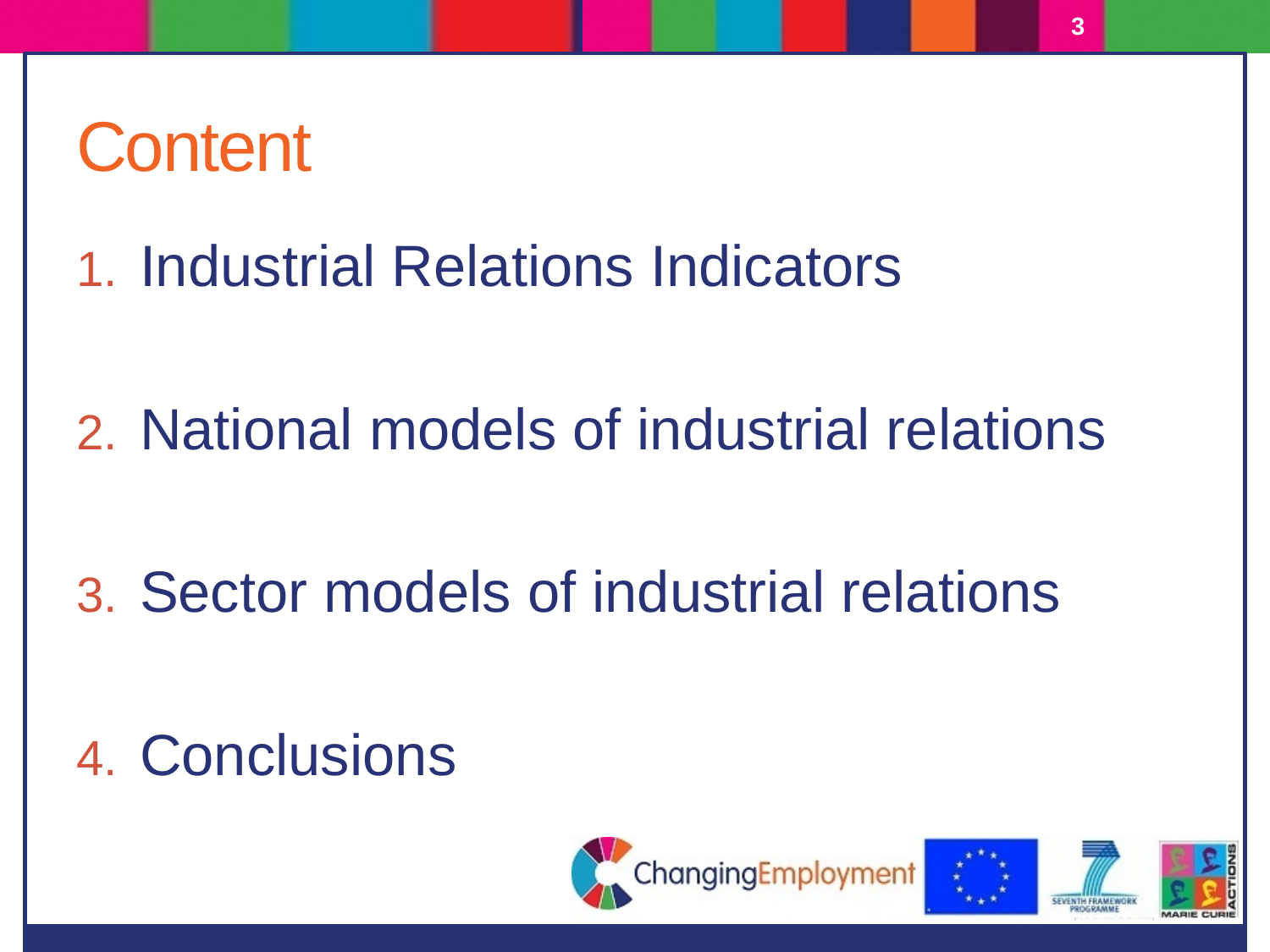

3
# Content
Industrial Relations Indicators

National models of industrial relations

Sector models of industrial relations

Conclusions